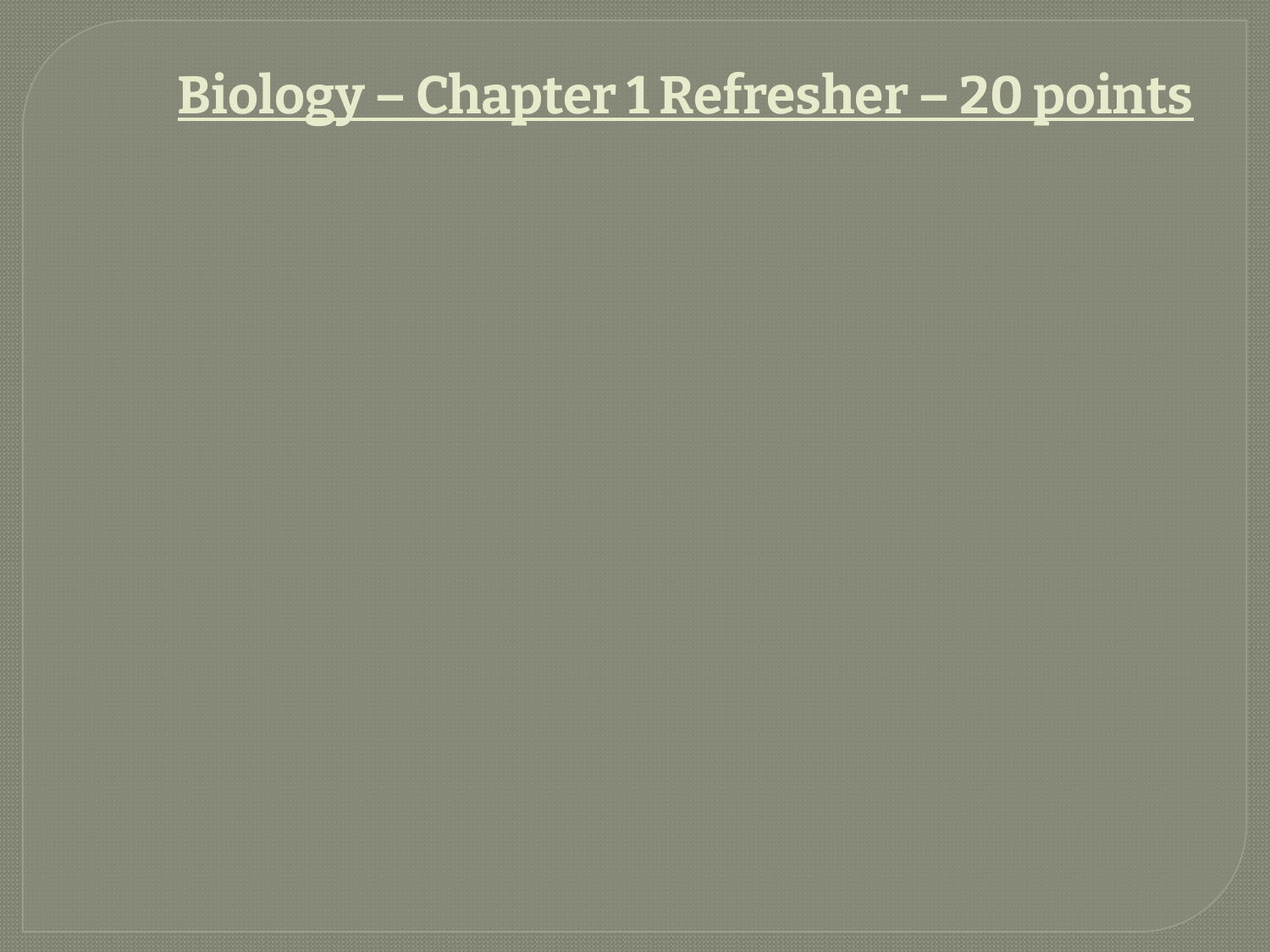

# Biology – Chapter 1 Refresher – 20 points